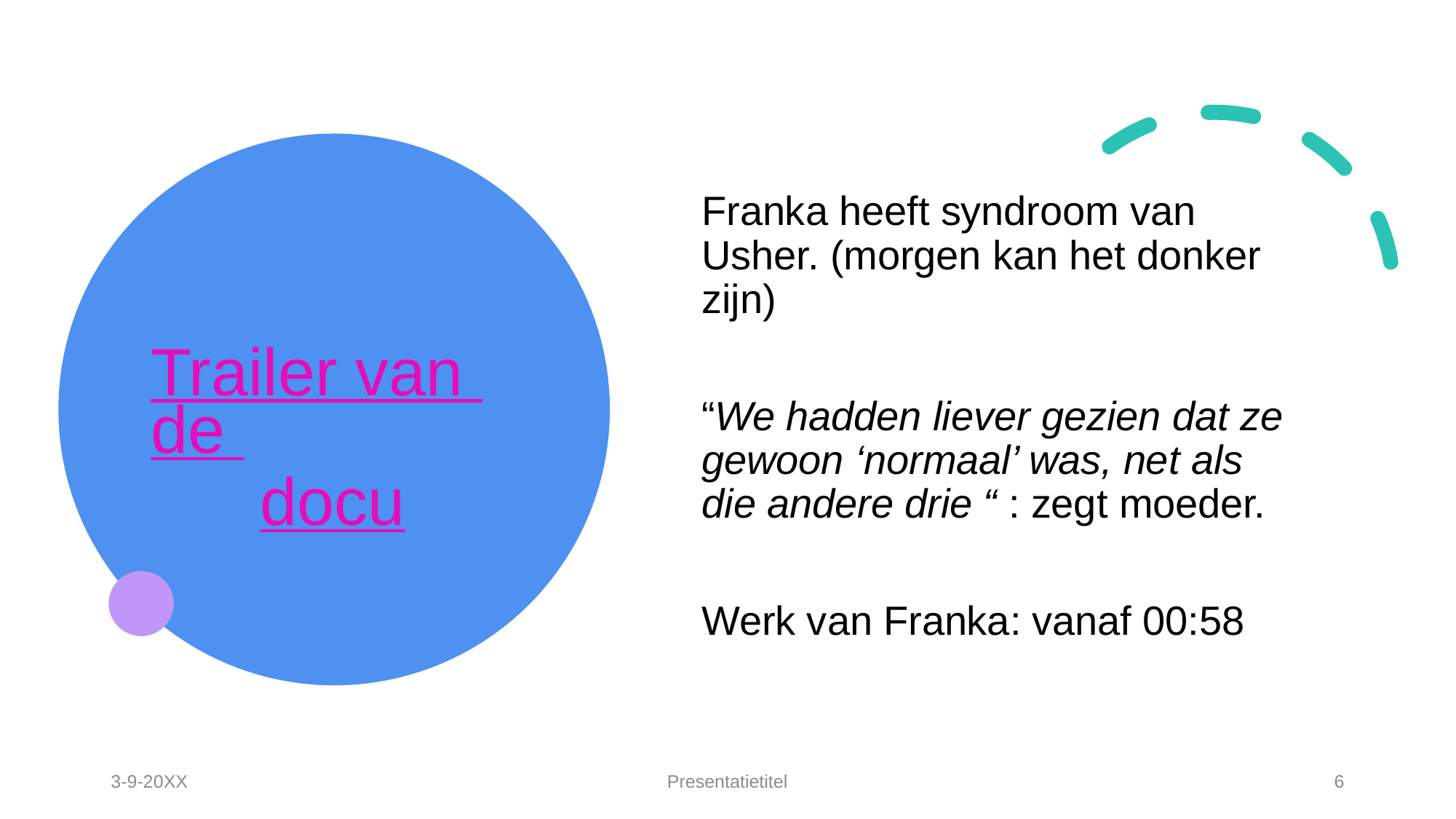

# Trailer van de docu
Franka heeft syndroom van Usher. (morgen kan het donker zijn)

“We hadden liever gezien dat ze gewoon ‘normaal’ was, net als die andere drie “ : zegt moeder.

Werk van Franka: vanaf 00:58
3-9-20XX
Presentatietitel
6